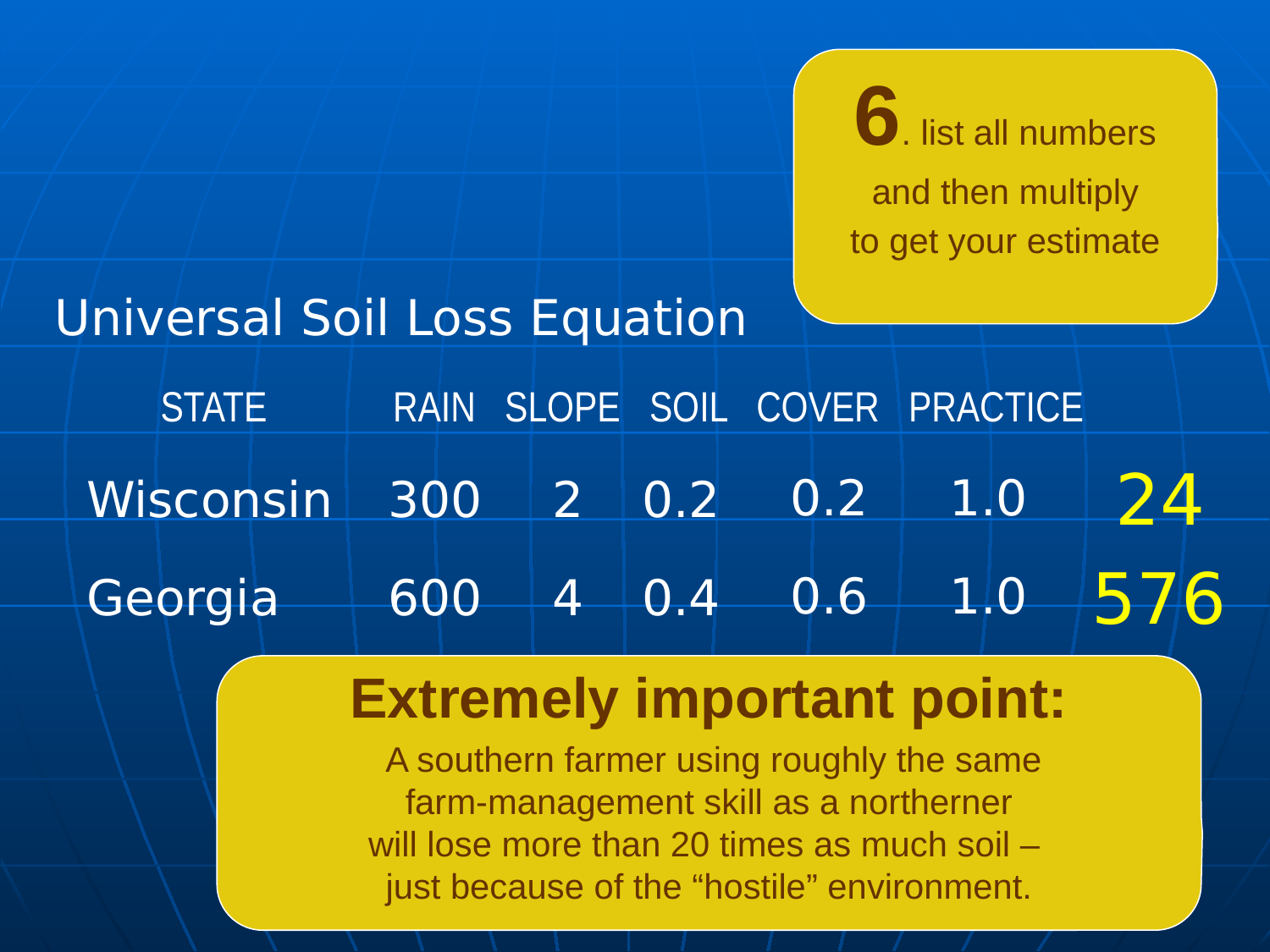

6. list all numbers
and then multiply
to get your estimate

Universal Soil Loss Equation
STATE             RAIN   SLOPE   SOIL   COVER   PRACTICE
24
0.2
1.0
Wisconsin
300
2
0.2
576
0.6
1.0
Georgia
600
4
0.4
Extremely important point:
 A southern farmer using roughly the same
farm-management skill as a northerner
will lose more than 20 times as much soil –
just because of the “hostile” environment.